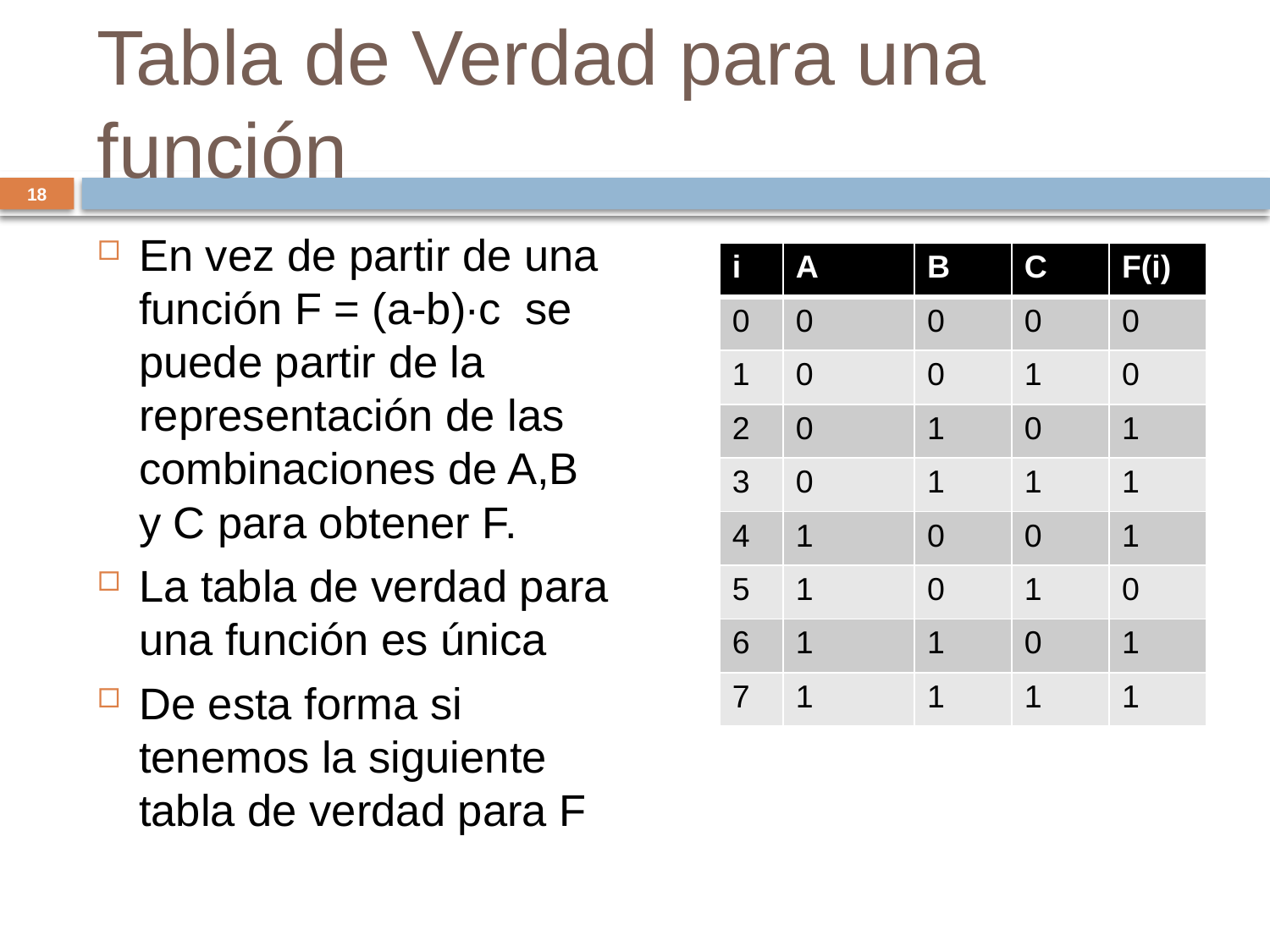

# Tabla de Verdad para una función
18
En vez de partir de una función F = (a-b)∙c  se puede partir de la representación de las combinaciones de A,B y C para obtener F.
La tabla de verdad para una función es única
De esta forma si tenemos la siguiente tabla de verdad para F

| i | A | B | C | F(i) |
| --- | --- | --- | --- | --- |
| 0 | 0 | 0 | 0 | 0 |
| 1 | 0 | 0 | 1 | 0 |
| 2 | 0 | 1 | 0 | 1 |
| 3 | 0 | 1 | 1 | 1 |
| 4 | 1 | 0 | 0 | 1 |
| 5 | 1 | 0 | 1 | 0 |
| 6 | 1 | 1 | 0 | 1 |
| 7 | 1 | 1 | 1 | 1 |